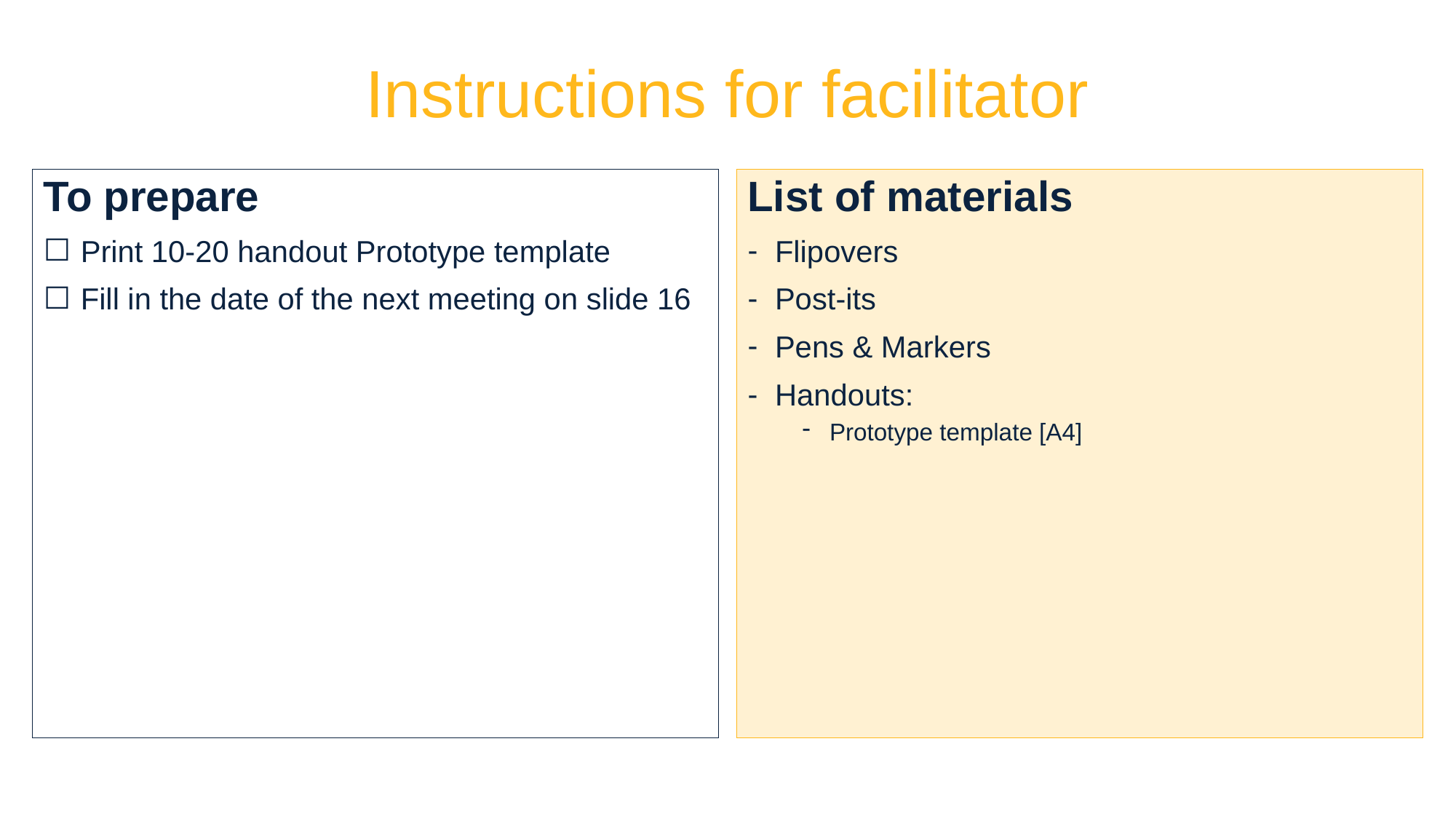

# Instructions for facilitator
To prepare
Print 10-20 handout Prototype template
Fill in the date of the next meeting on slide 16

List of materials
Flipovers
Post-its
Pens & Markers
Handouts:
Prototype template [A4]